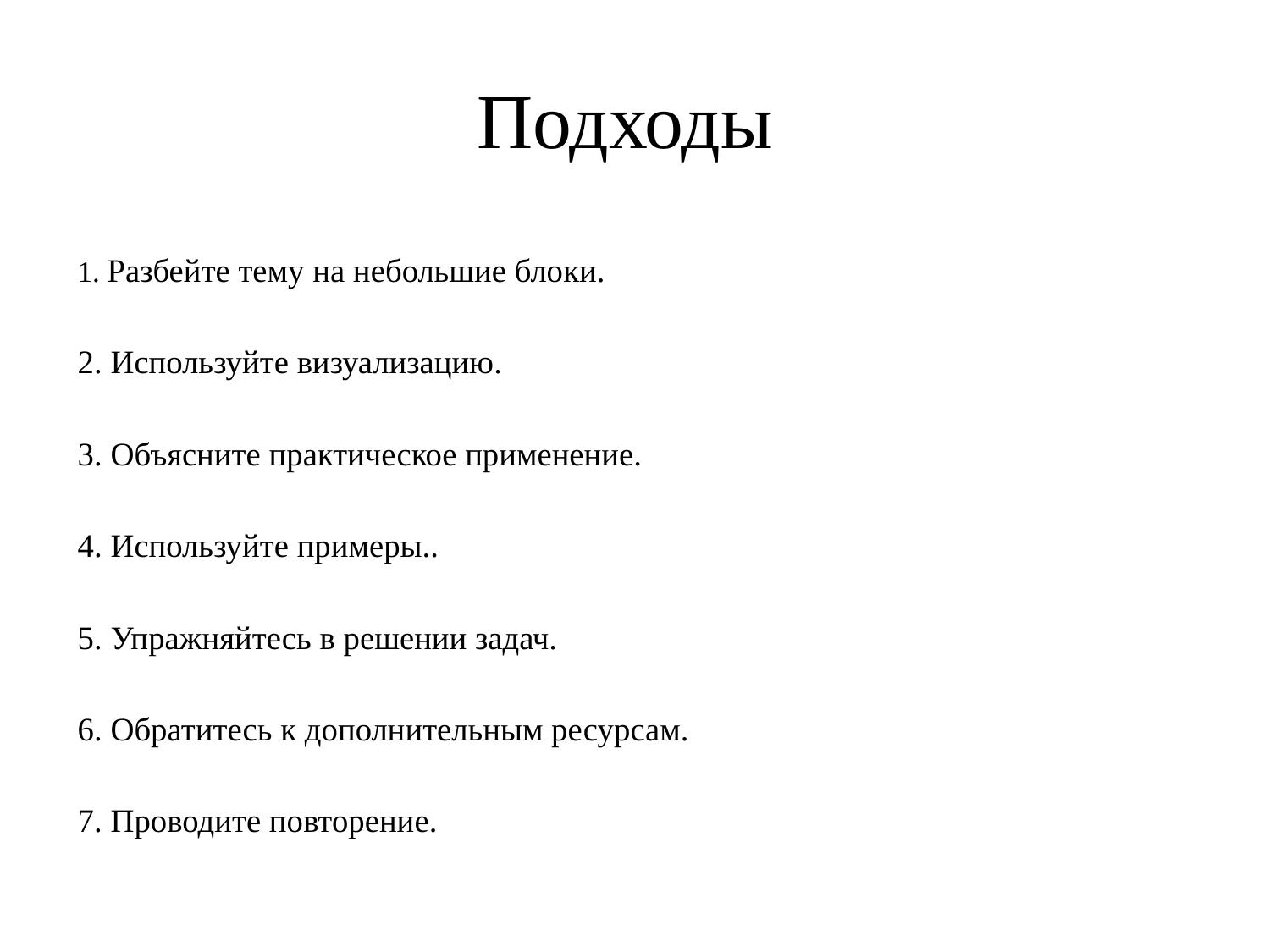

# Подходы

1. Разбейте тему на небольшие блоки.

2. Используйте визуализацию.

3. Объясните практическое применение.

4. Используйте примеры..

5. Упражняйтесь в решении задач.

6. Обратитесь к дополнительным ресурсам.

7. Проводите повторение.